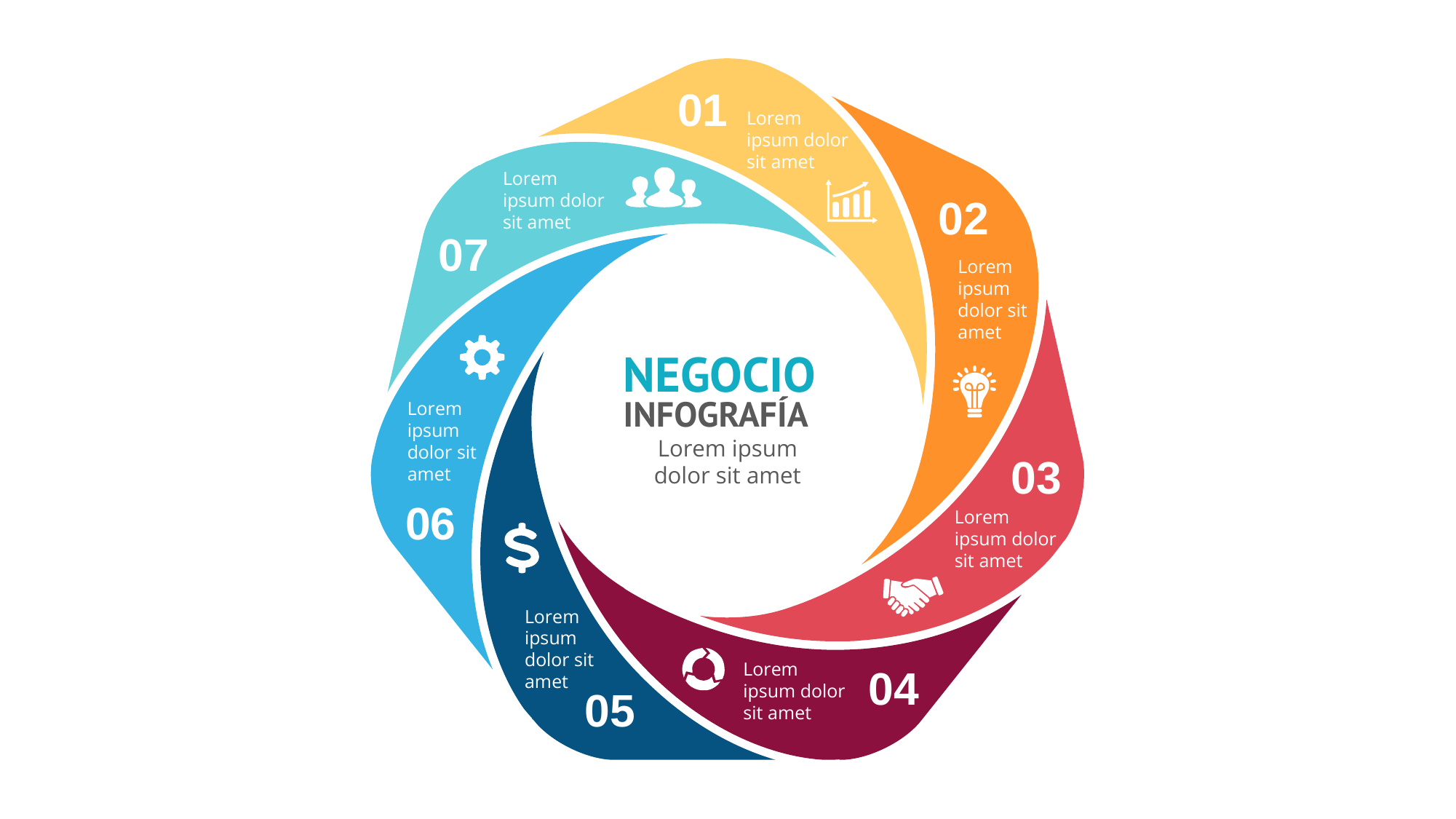

01

Lorem ipsum dolor sit amet

Lorem ipsum dolor sit amet

02
07

Lorem ipsum dolor sit amet

NEGOCIO

INFOGRAFÍA
Lorem ipsum dolor sit amet
Lorem ipsum dolor sit amet
03
06
Lorem ipsum dolor sit amet

Lorem ipsum dolor sit amet

Lorem ipsum dolor sit amet
04
05